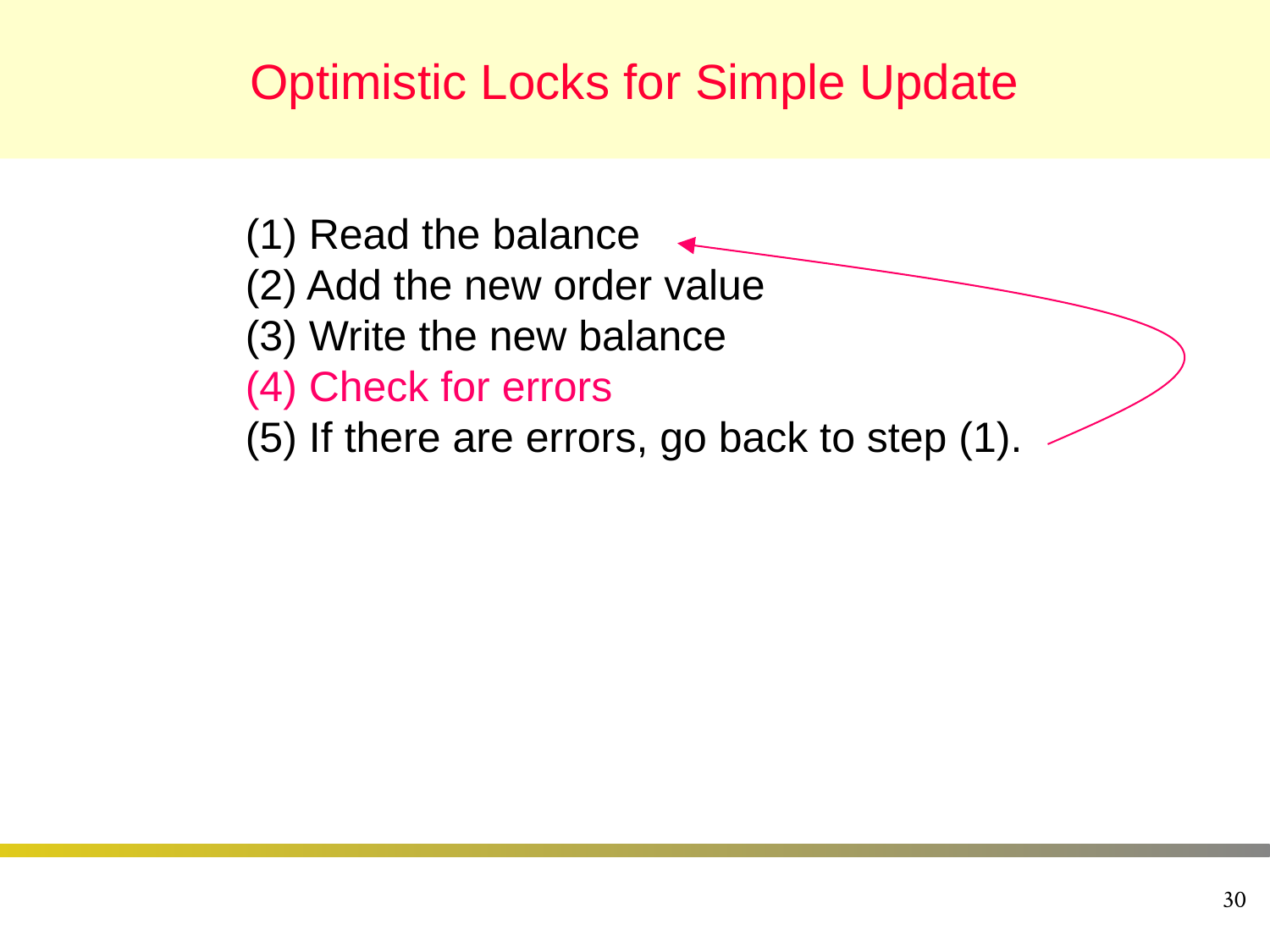

# Optimistic Locks for Simple Update
(1) Read the balance
(2) Add the new order value
(3) Write the new balance
(4) Check for errors
(5) If there are errors, go back to step (1).

30